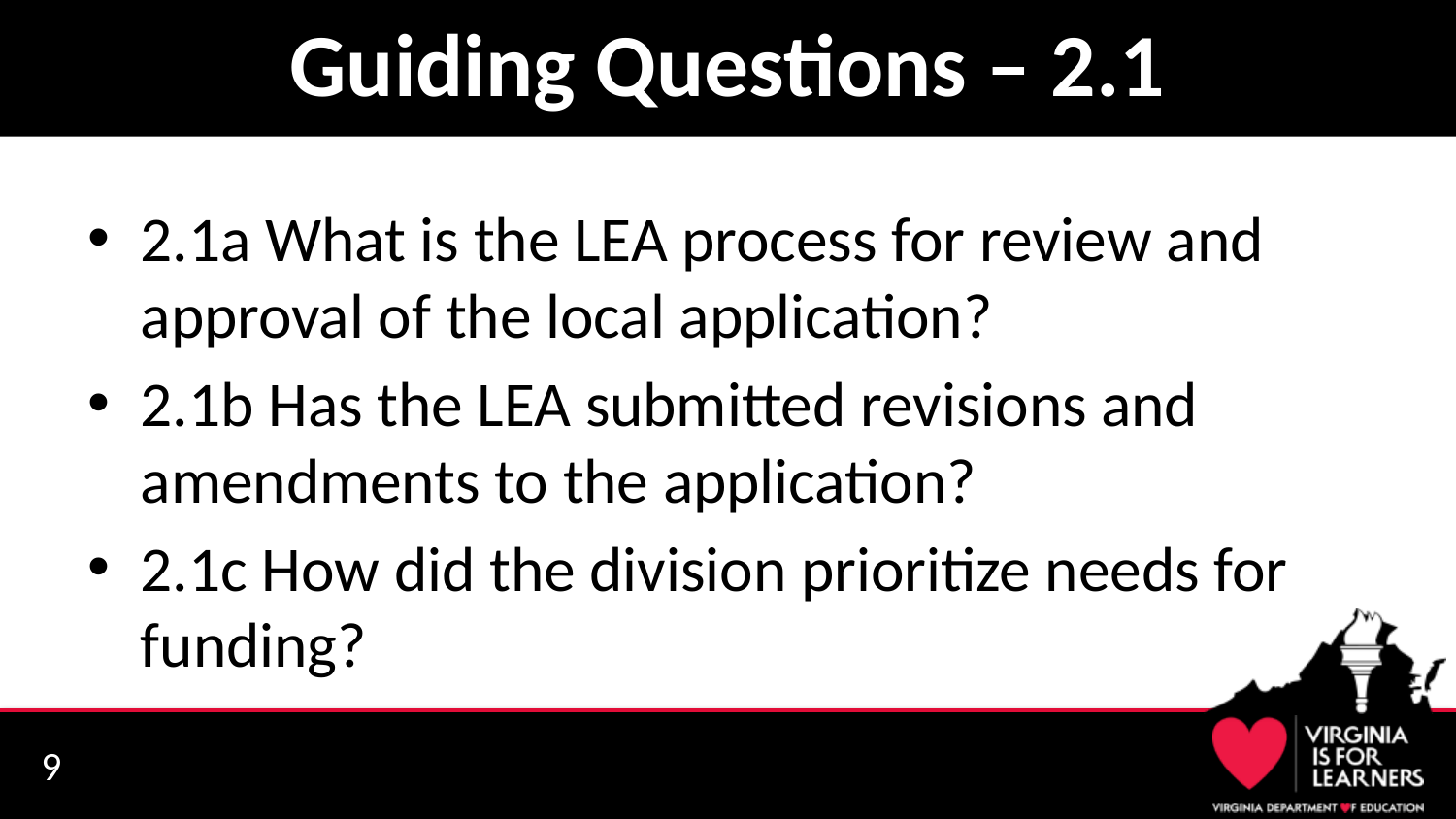

# Guiding Questions – 2.1
2.1a What is the LEA process for review and approval of the local application?
2.1b Has the LEA submitted revisions and amendments to the application?
2.1c How did the division prioritize needs for funding?